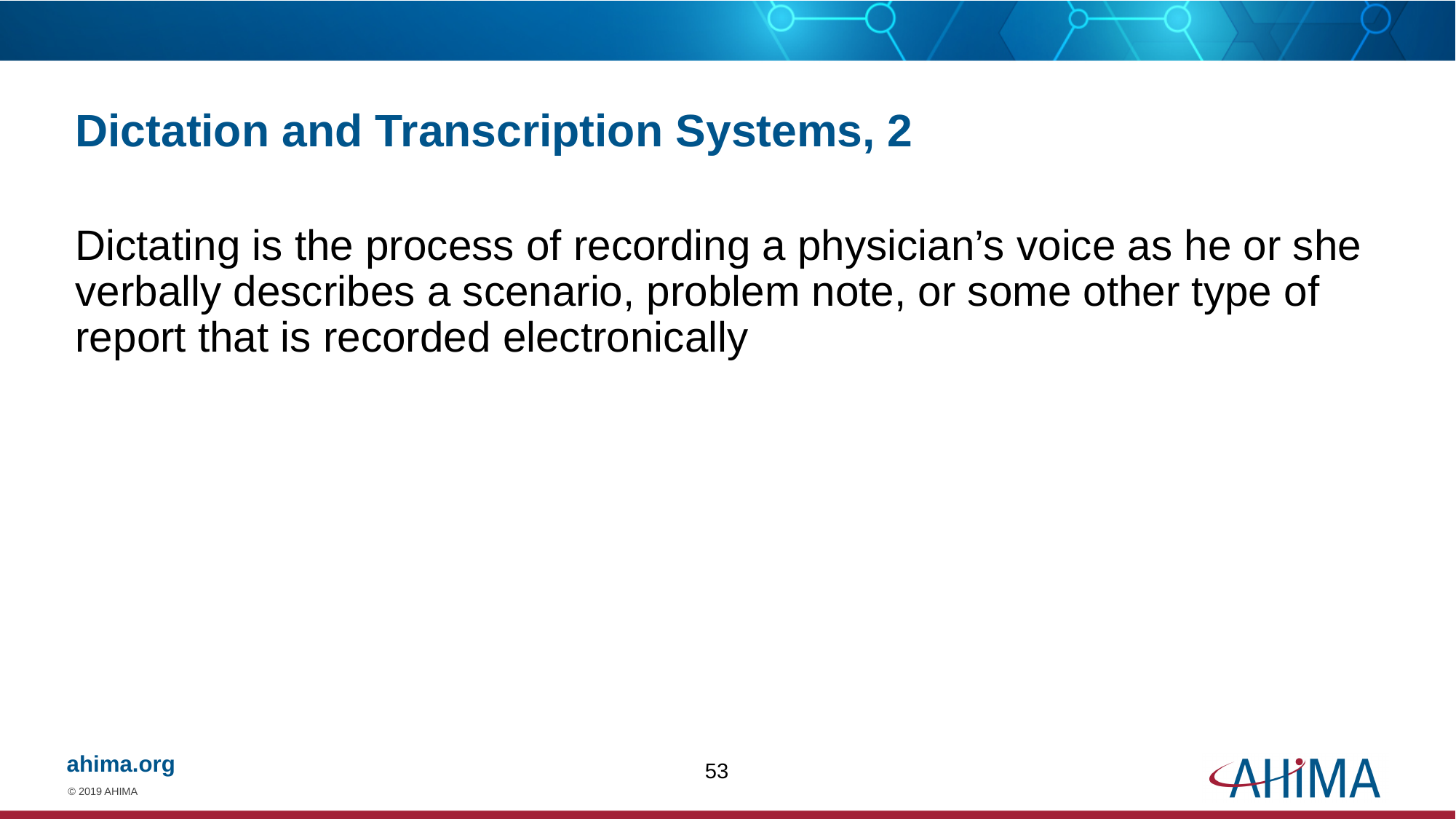

# Dictation and Transcription Systems, 2
Dictating is the process of recording a physician’s voice as he or she verbally describes a scenario, problem note, or some other type of report that is recorded electronically